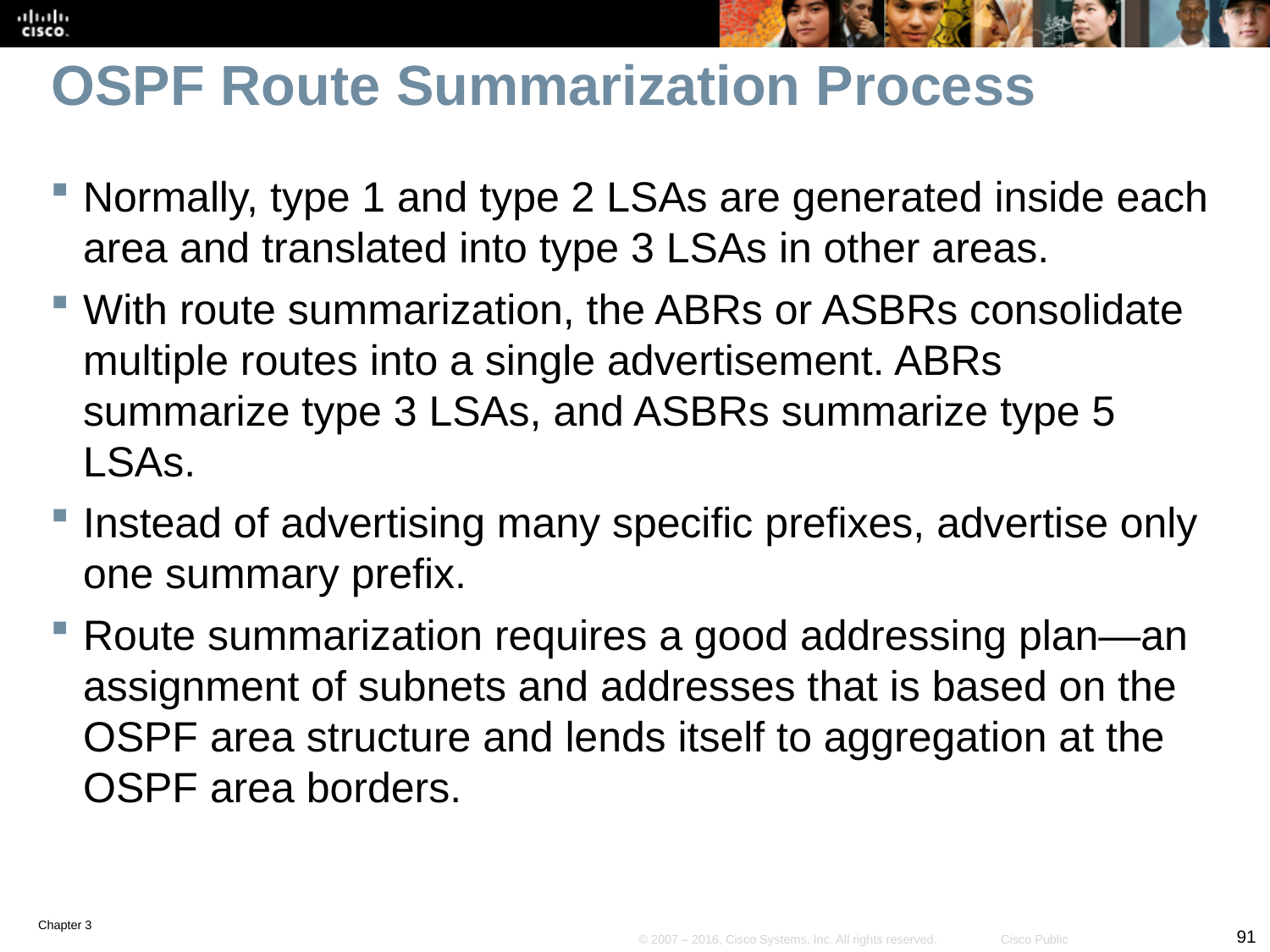

# OSPF Route Summarization Process
Normally, type 1 and type 2 LSAs are generated inside each area and translated into type 3 LSAs in other areas.
With route summarization, the ABRs or ASBRs consolidate multiple routes into a single advertisement. ABRs summarize type 3 LSAs, and ASBRs summarize type 5 LSAs.
Instead of advertising many specific prefixes, advertise only one summary prefix.
Route summarization requires a good addressing plan—an assignment of subnets and addresses that is based on the OSPF area structure and lends itself to aggregation at the OSPF area borders.